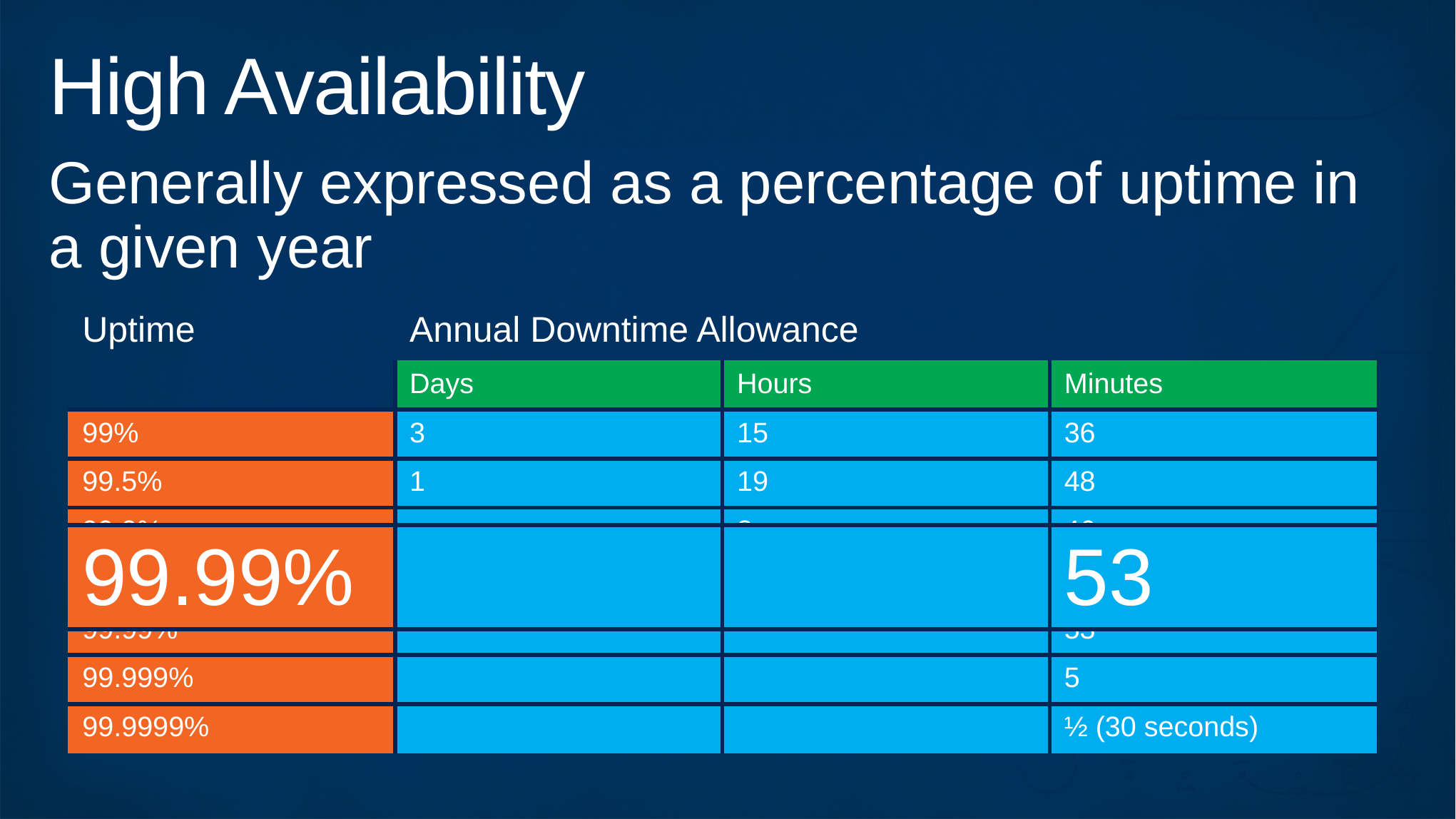

# High Availability
Generally expressed as a percentage of uptime in a given year
| Uptime | Annual Downtime Allowance |  |  |
| --- | --- | --- | --- |
|  | Days | Hours | Minutes |
| 99% | 3 | 15 | 36 |
| 99.5% | 1 | 19 | 48 |
| 99.9% |  | 8 | 46 |
| 99.95% |  | 4 | 23 |
| 99.99% |  |  | 53 |
| 99.999% |  |  | 5 |
| 99.9999% |  |  | ½ (30 seconds) |
| 99.99% |  |  | 53 |
| --- | --- | --- | --- |